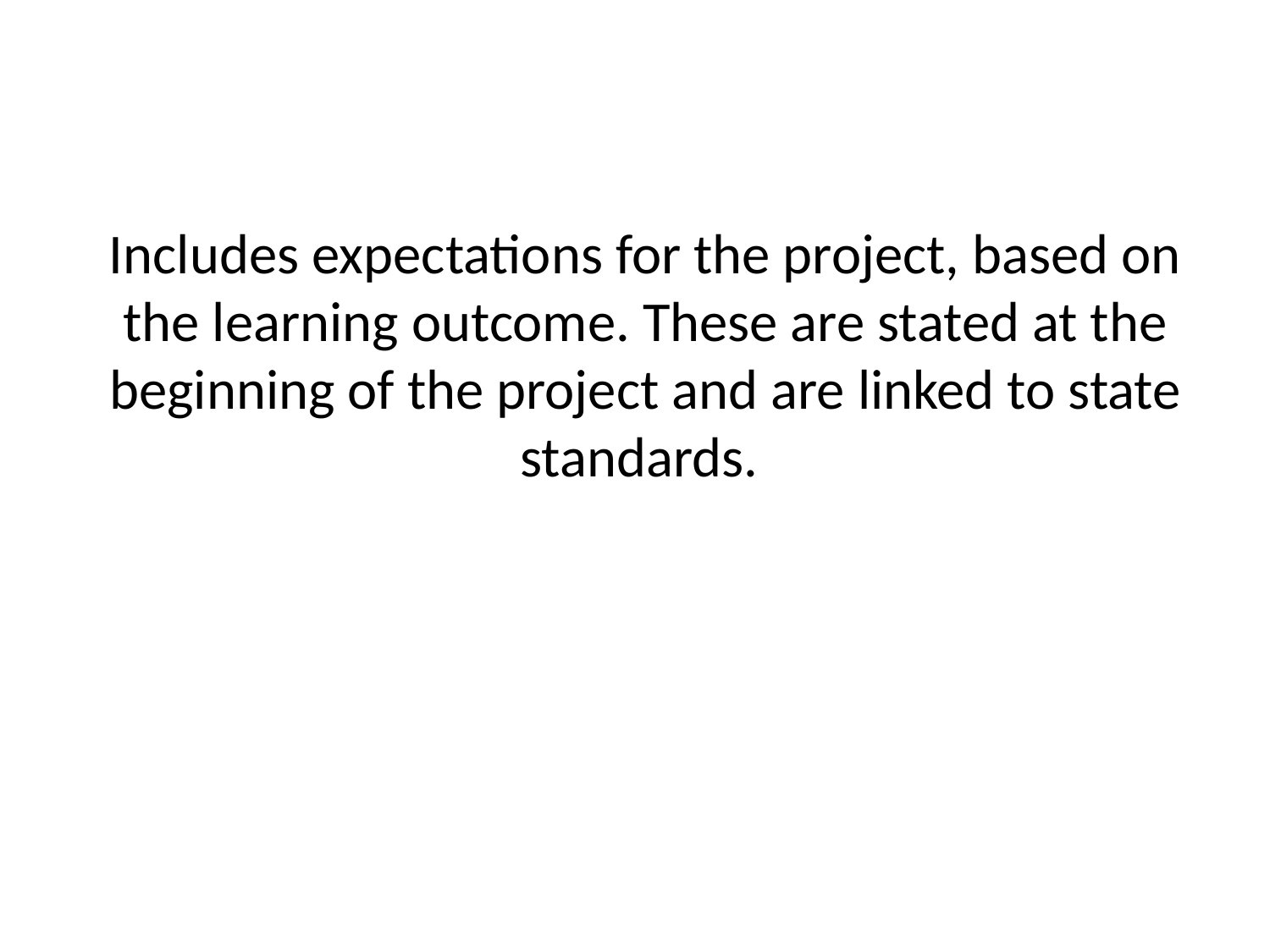

Includes expectations for the project, based on the learning outcome. These are stated at the beginning of the project and are linked to state standards.